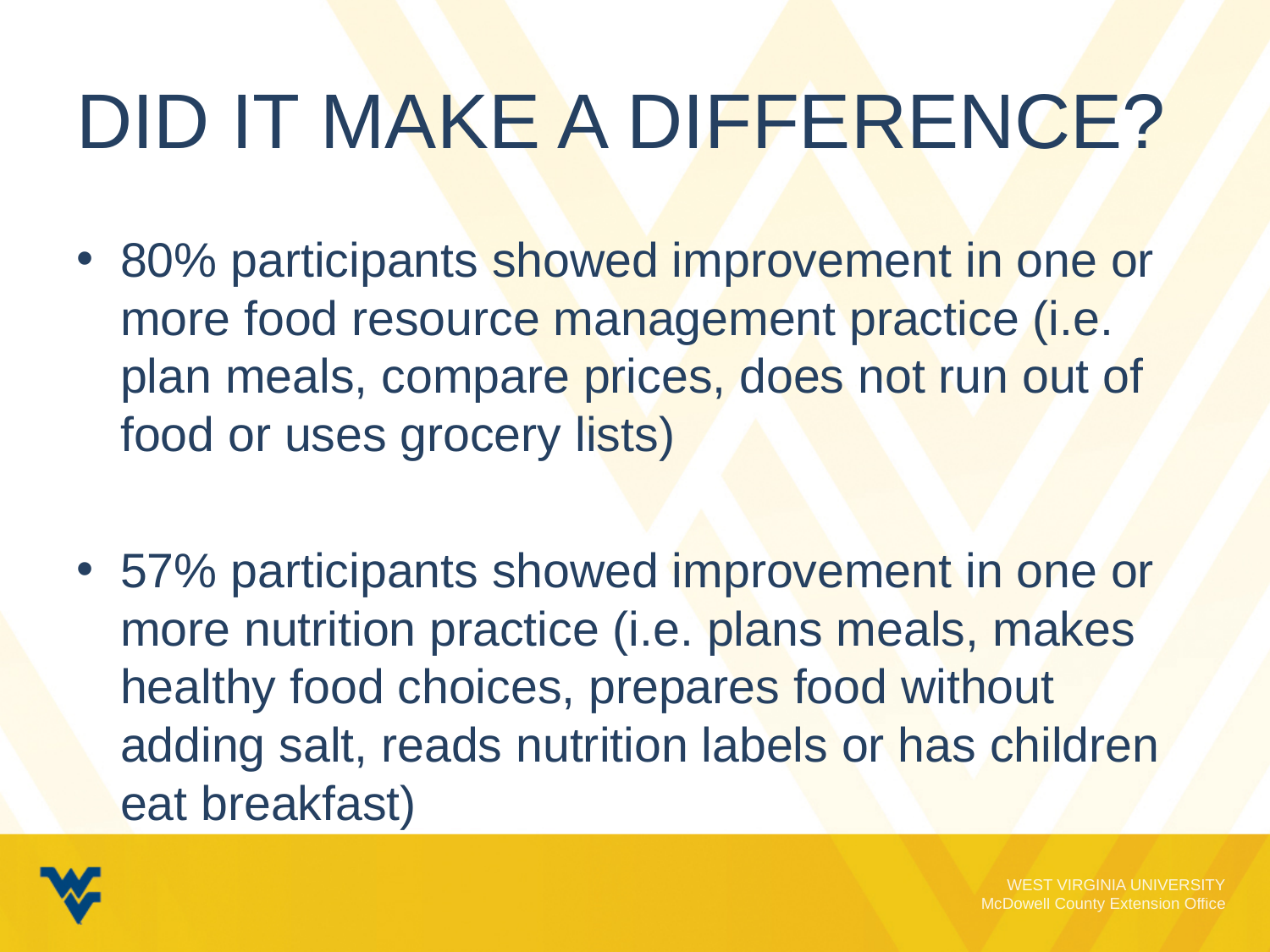

# Did it make a difference?
80% participants showed improvement in one or more food resource management practice (i.e. plan meals, compare prices, does not run out of food or uses grocery lists)

57% participants showed improvement in one or more nutrition practice (i.e. plans meals, makes healthy food choices, prepares food without adding salt, reads nutrition labels or has children eat breakfast)